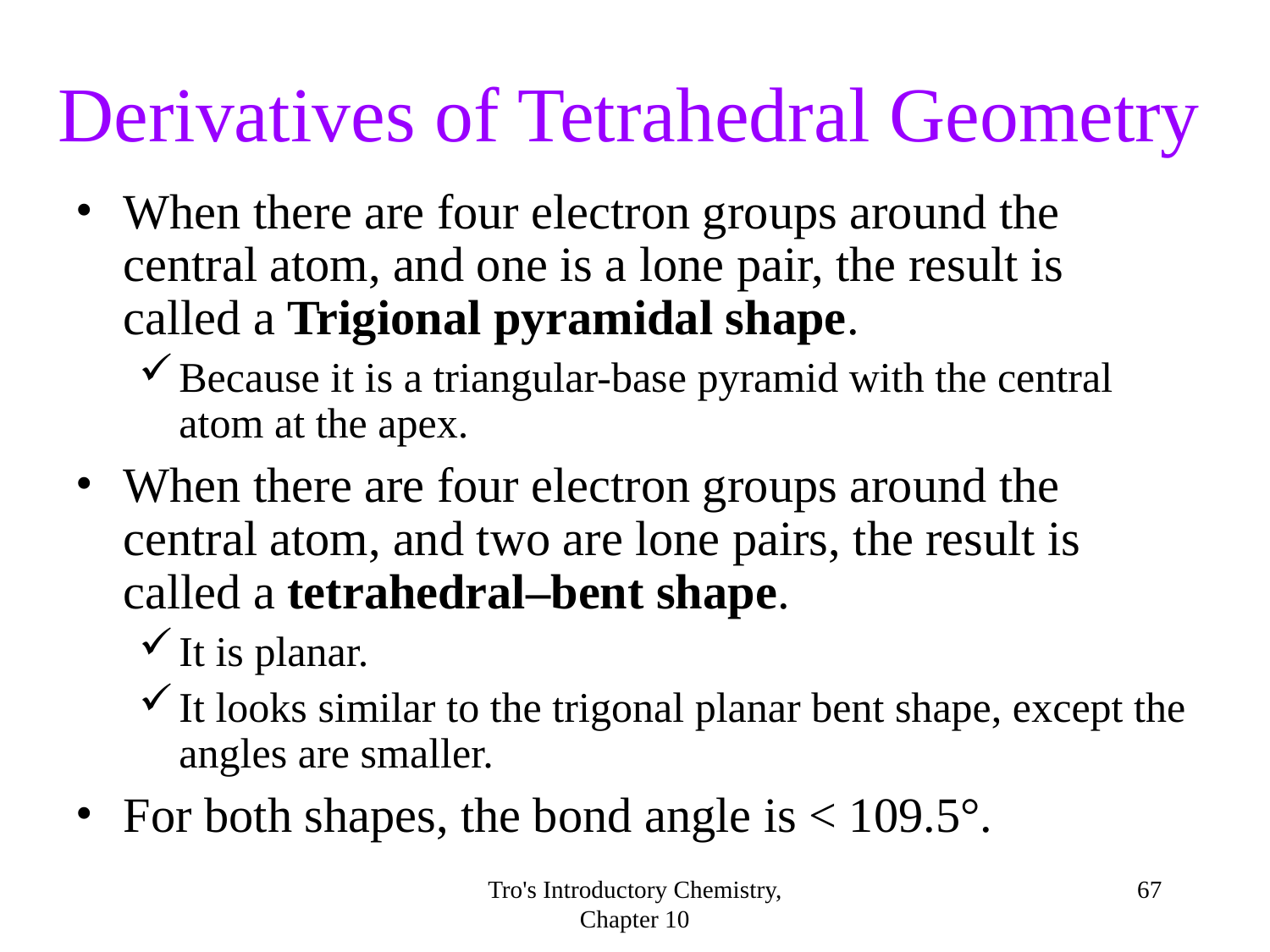

Derivatives of Tetrahedral Geometry
When there are four electron groups around the central atom, and one is a lone pair, the result is called a Trigional pyramidal shape.
Because it is a triangular-base pyramid with the central atom at the apex.
When there are four electron groups around the central atom, and two are lone pairs, the result is called a tetrahedral–bent shape.
It is planar.
It looks similar to the trigonal planar bent shape, except the angles are smaller.
For both shapes, the bond angle is < 109.5°.
Tro's Introductory Chemistry, Chapter 10
67